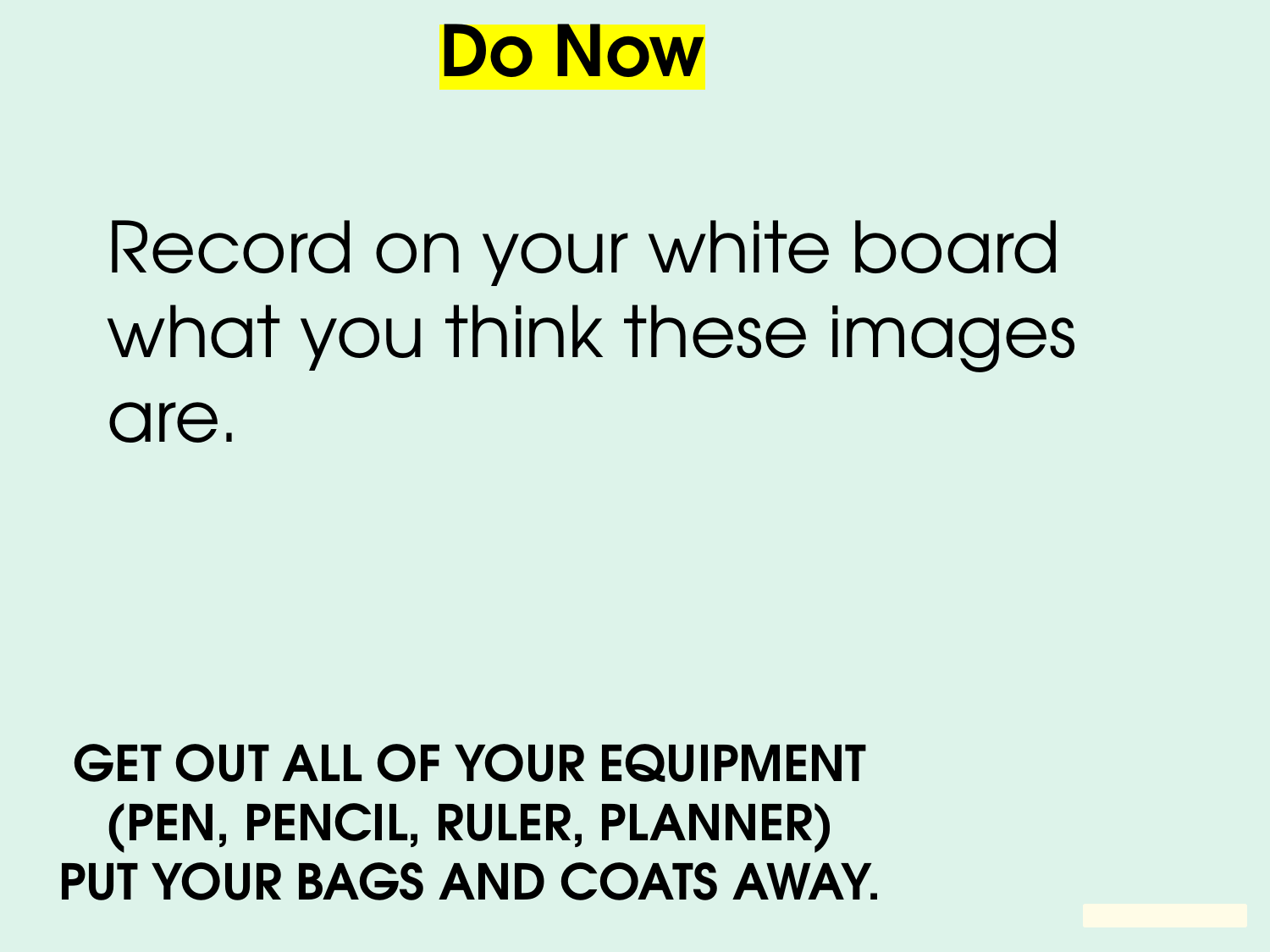

# Do Now
Record on your white board what you think these images are.
GET OUT ALL OF YOUR EQUIPMENT
(PEN, PENCIL, RULER, PLANNER)
PUT YOUR BAGS AND COATS AWAY.